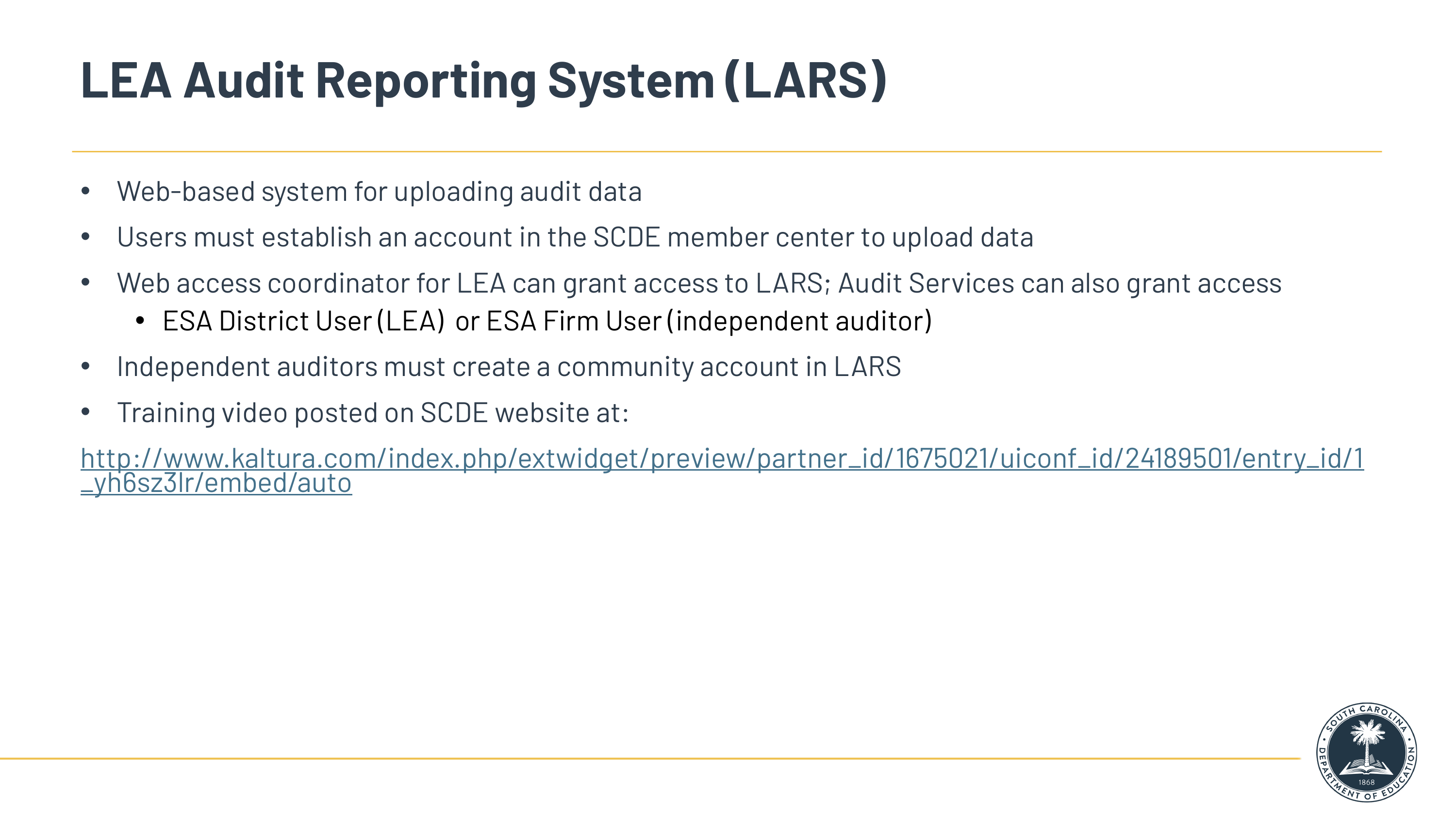

# LEA Audit Reporting System (LARS)
Web-based system for uploading audit data
Users must establish an account in the SCDE member center to upload data
Web access coordinator for LEA can grant access to LARS; Audit Services can also grant access
ESA District User (LEA)  or ESA Firm User (independent auditor)
Independent auditors must create a community account in LARS
Training video posted on SCDE website at:
http://www.kaltura.com/index.php/extwidget/preview/partner_id/1675021/uiconf_id/24189501/entry_id/1_yh6sz3lr/embed/auto